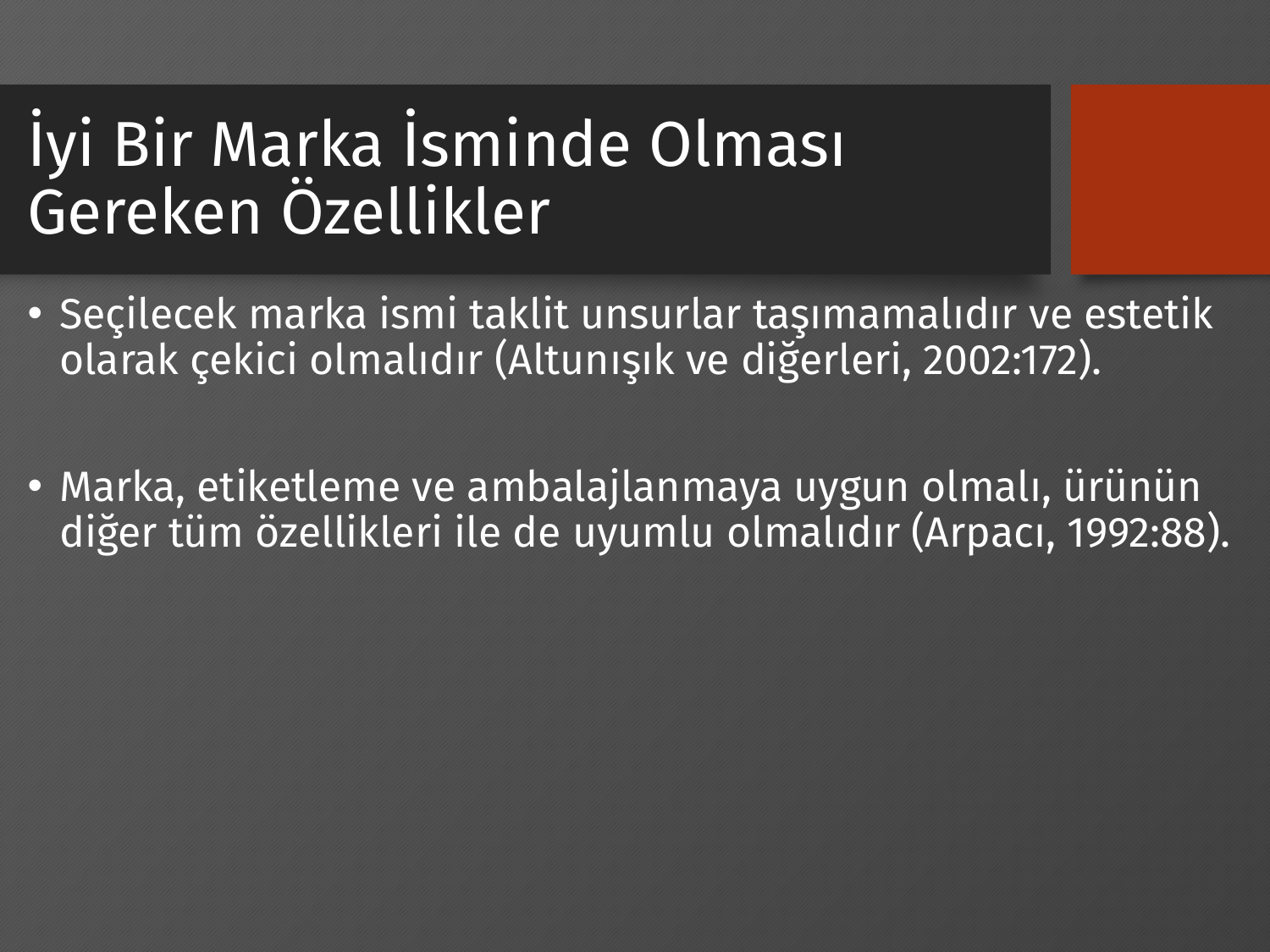

# İyi Bir Marka İsminde Olması Gereken Özellikler
Seçilecek marka ismi taklit unsurlar taşımamalıdır ve estetik olarak çekici olmalıdır (Altunışık ve diğerleri, 2002:172).

Marka, etiketleme ve ambalajlanmaya uygun olmalı, ürünün diğer tüm özellikleri ile de uyumlu olmalıdır (Arpacı, 1992:88).